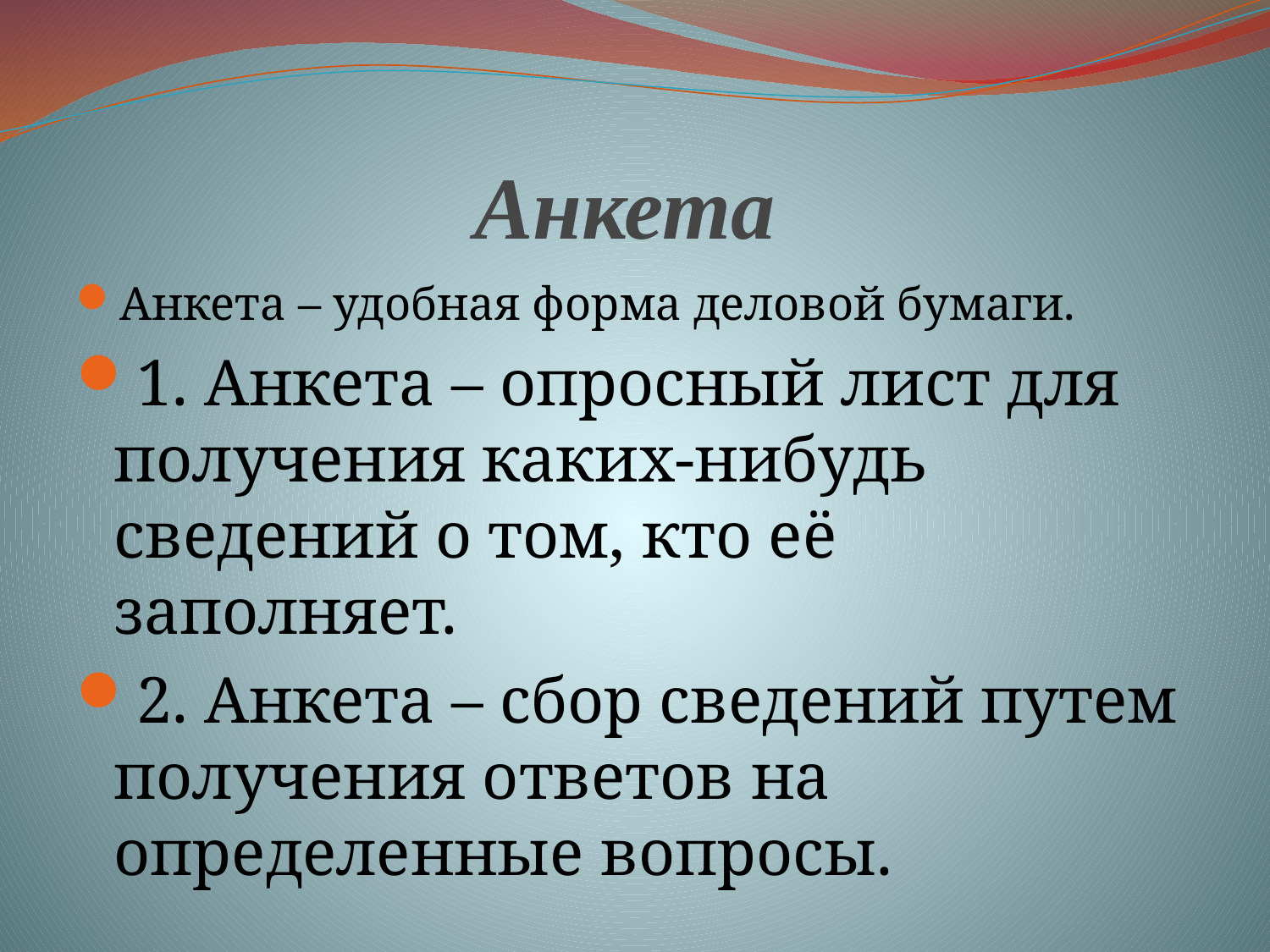

# Анкета
Анкета – удобная форма деловой бумаги.
1. Анкета – опросный лист для получения каких-нибудь сведений о том, кто её заполняет.
2. Анкета – сбор сведений путем получения ответов на определенные вопросы.